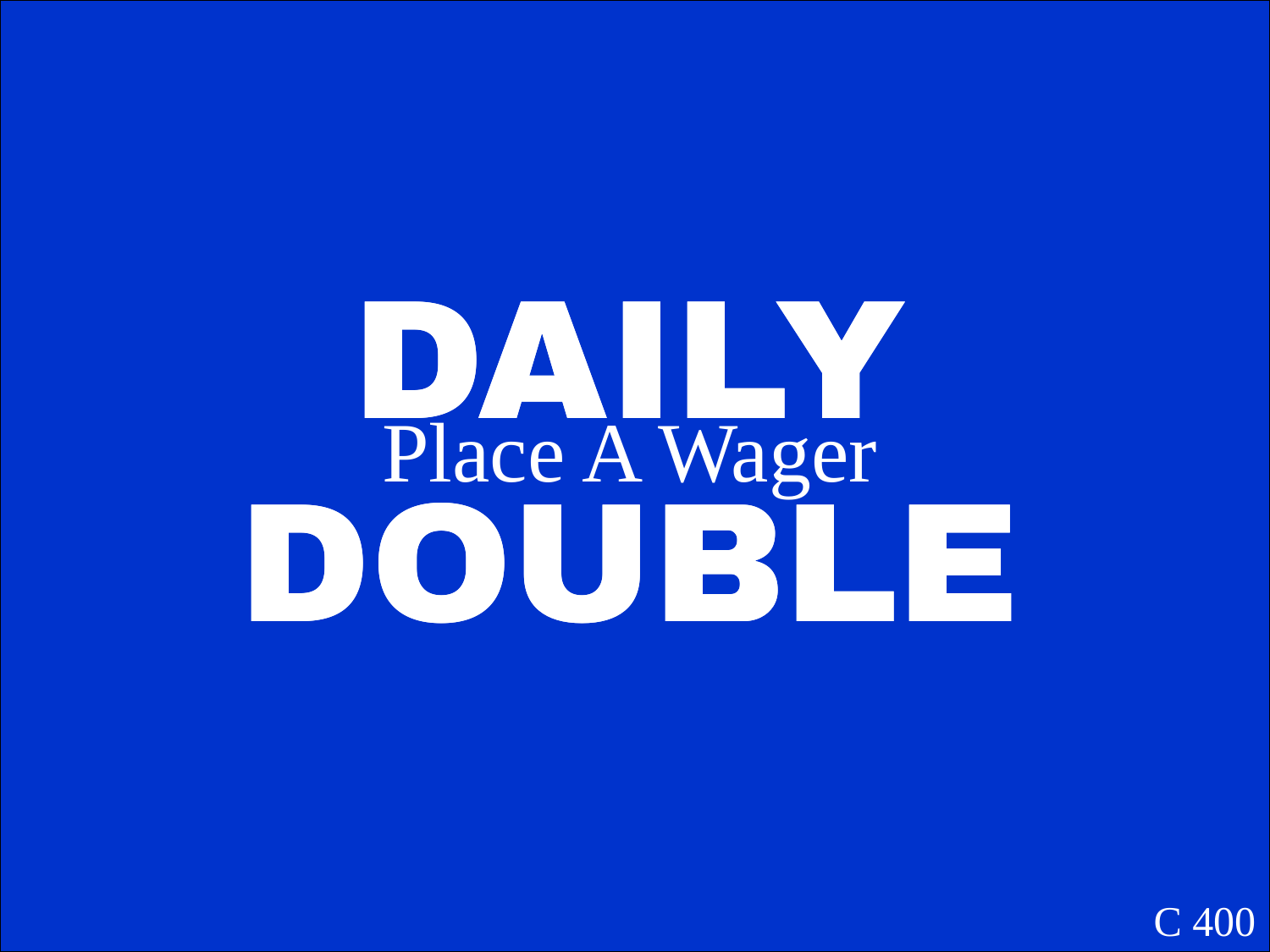

DAILY DOUBLE
DAILY DOUBLE
Place A Wager
C 400